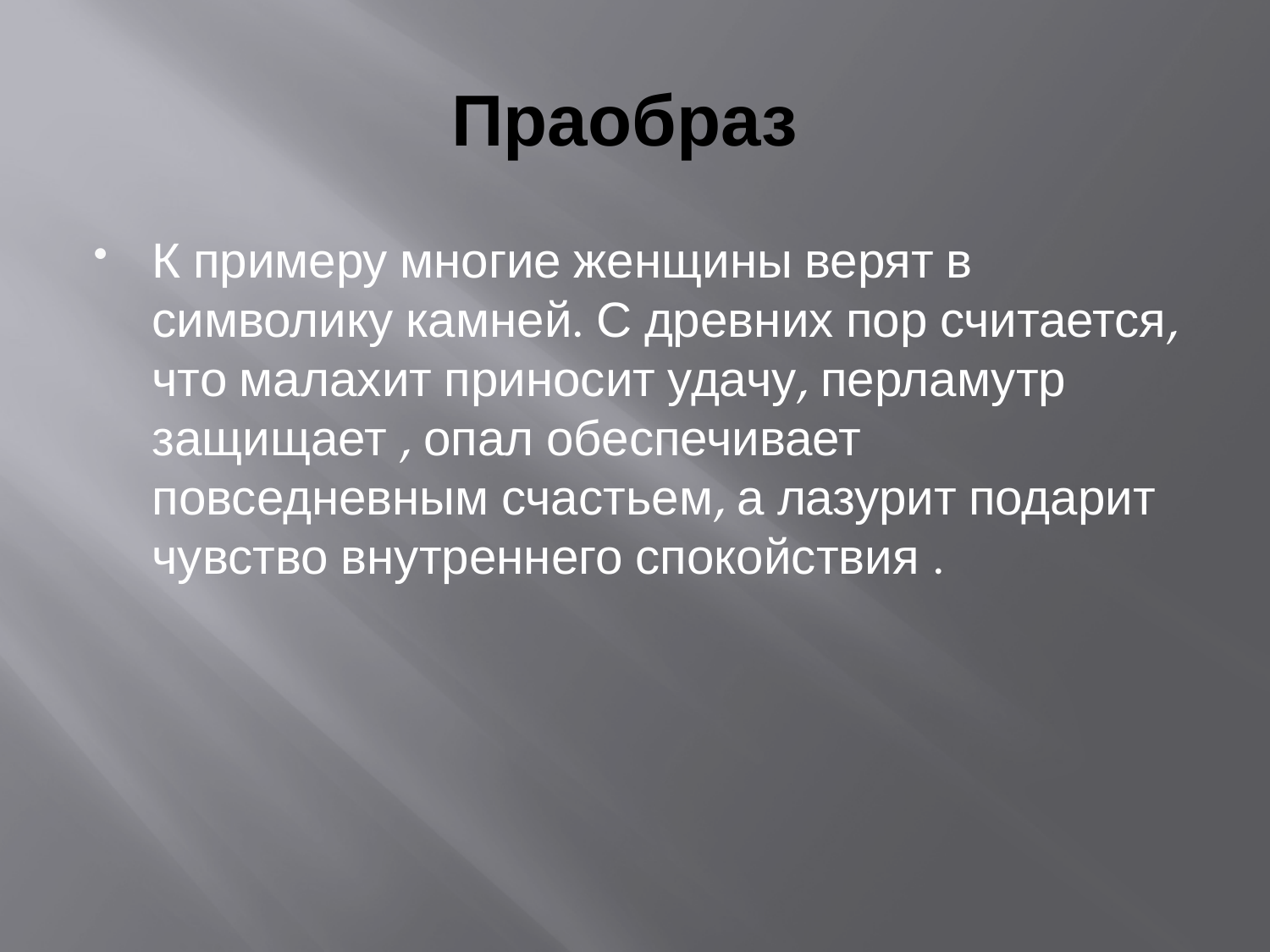

# Праобраз
К примеру многие женщины верят в символику камней. С древних пор считается, что малахит приносит удачу, перламутр  защищает , опал обеспечивает повседневным счастьем, а лазурит подарит чувство внутреннего спокойствия .